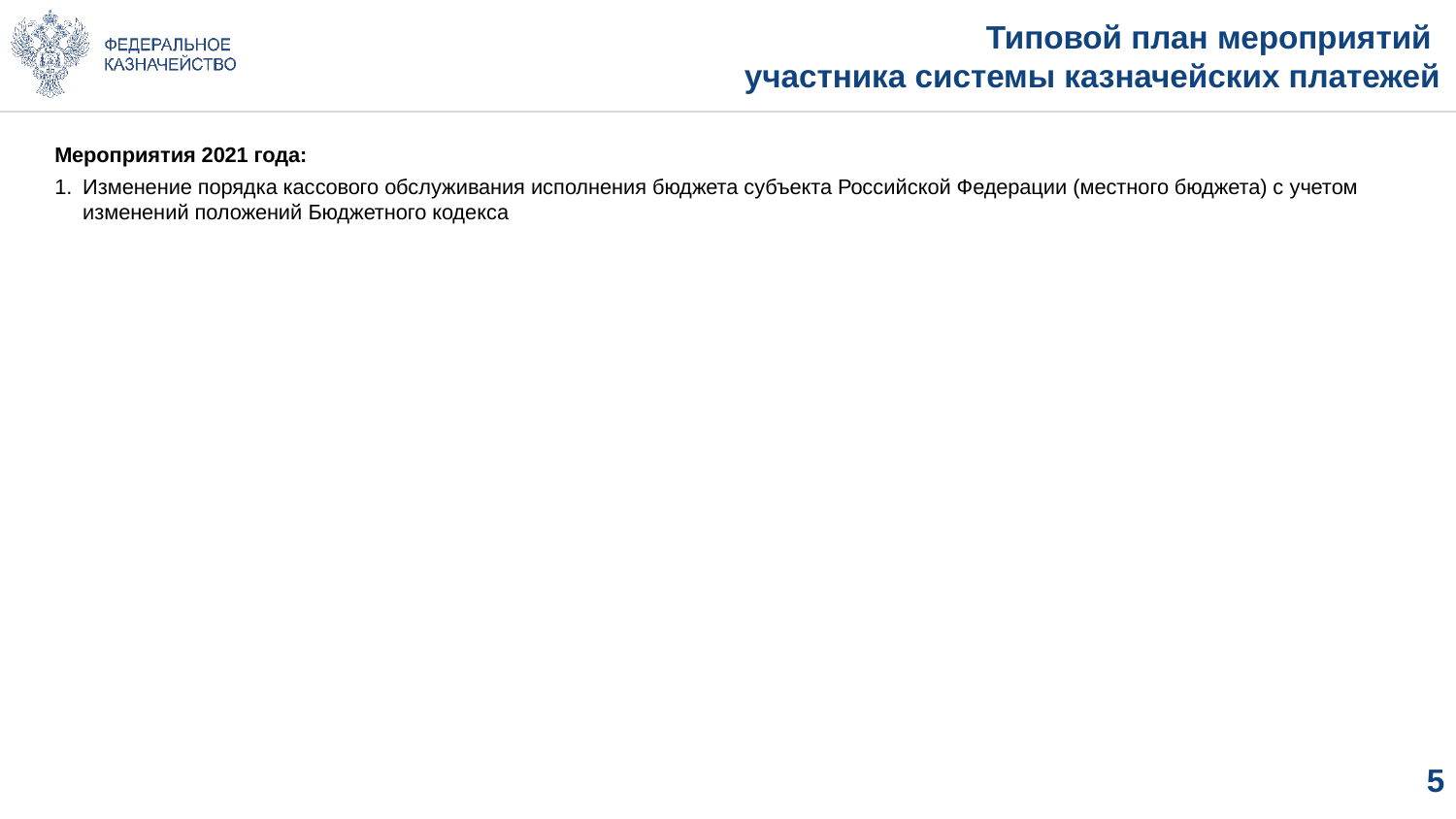

# Типовой план мероприятий участника системы казначейских платежей
Мероприятия 2021 года:
Изменение порядка кассового обслуживания исполнения бюджета субъекта Российской Федерации (местного бюджета) с учетом изменений положений Бюджетного кодекса